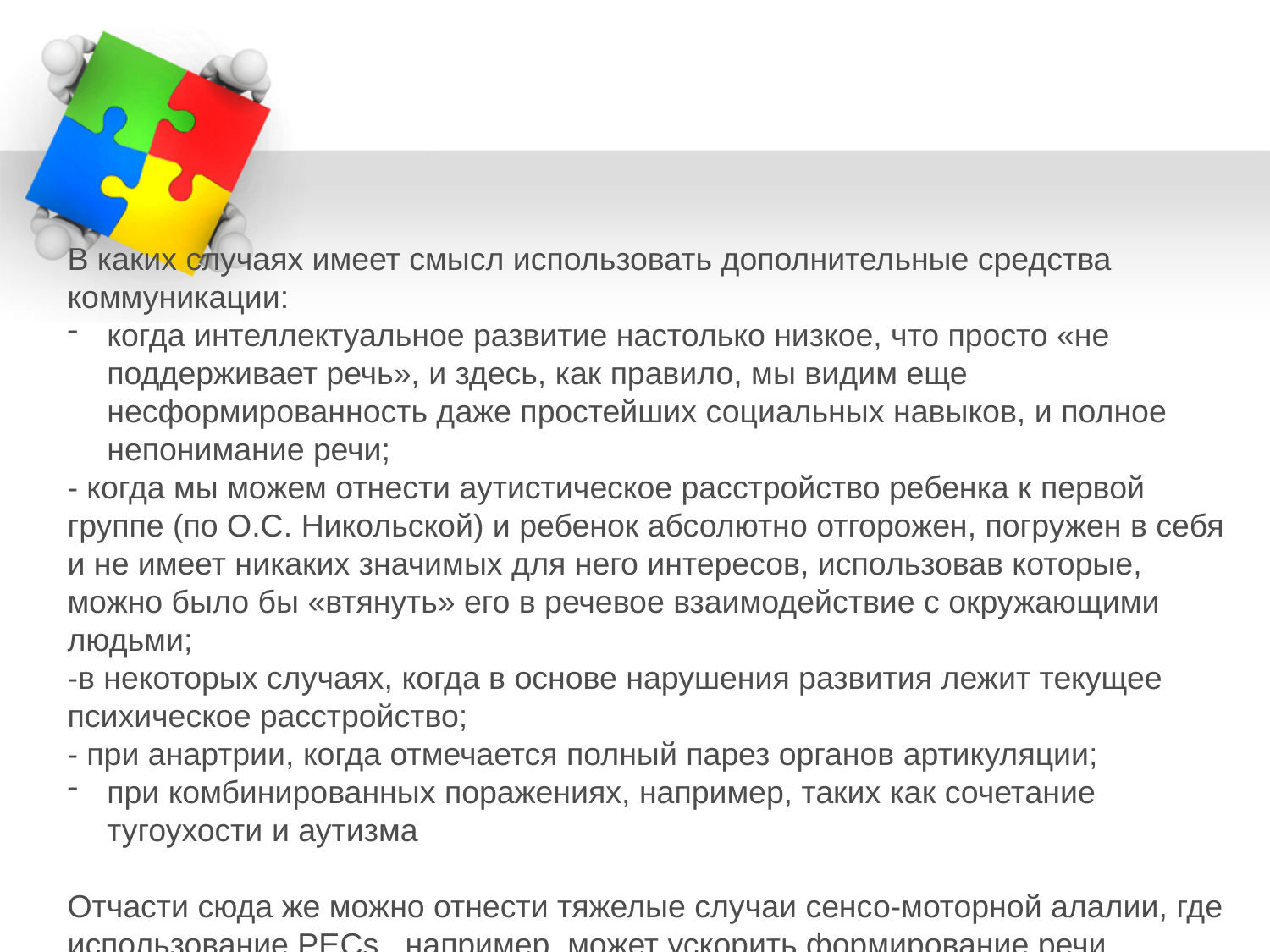

В каких случаях имеет смысл использовать дополнительные средства коммуникации:
когда интеллектуальное развитие настолько низкое, что просто «не поддерживает речь», и здесь, как правило, мы видим еще несформированность даже простейших социальных навыков, и полное непонимание речи;
- когда мы можем отнести аутистическое расстройство ребенка к первой группе (по О.С. Никольской) и ребенок абсолютно отгорожен, погружен в себя и не имеет никаких значимых для него интересов, использовав которые, можно было бы «втянуть» его в речевое взаимодействие с окружающими людьми;
-в некоторых случаях, когда в основе нарушения развития лежит текущее психическое расстройство;
- при анартрии, когда отмечается полный парез органов артикуляции;
при комбинированных поражениях, например, таких как сочетание тугоухости и аутизма

Отчасти сюда же можно отнести тяжелые случаи сенсо-моторной алалии, где использование PECs , например, может ускорить формирование речи.